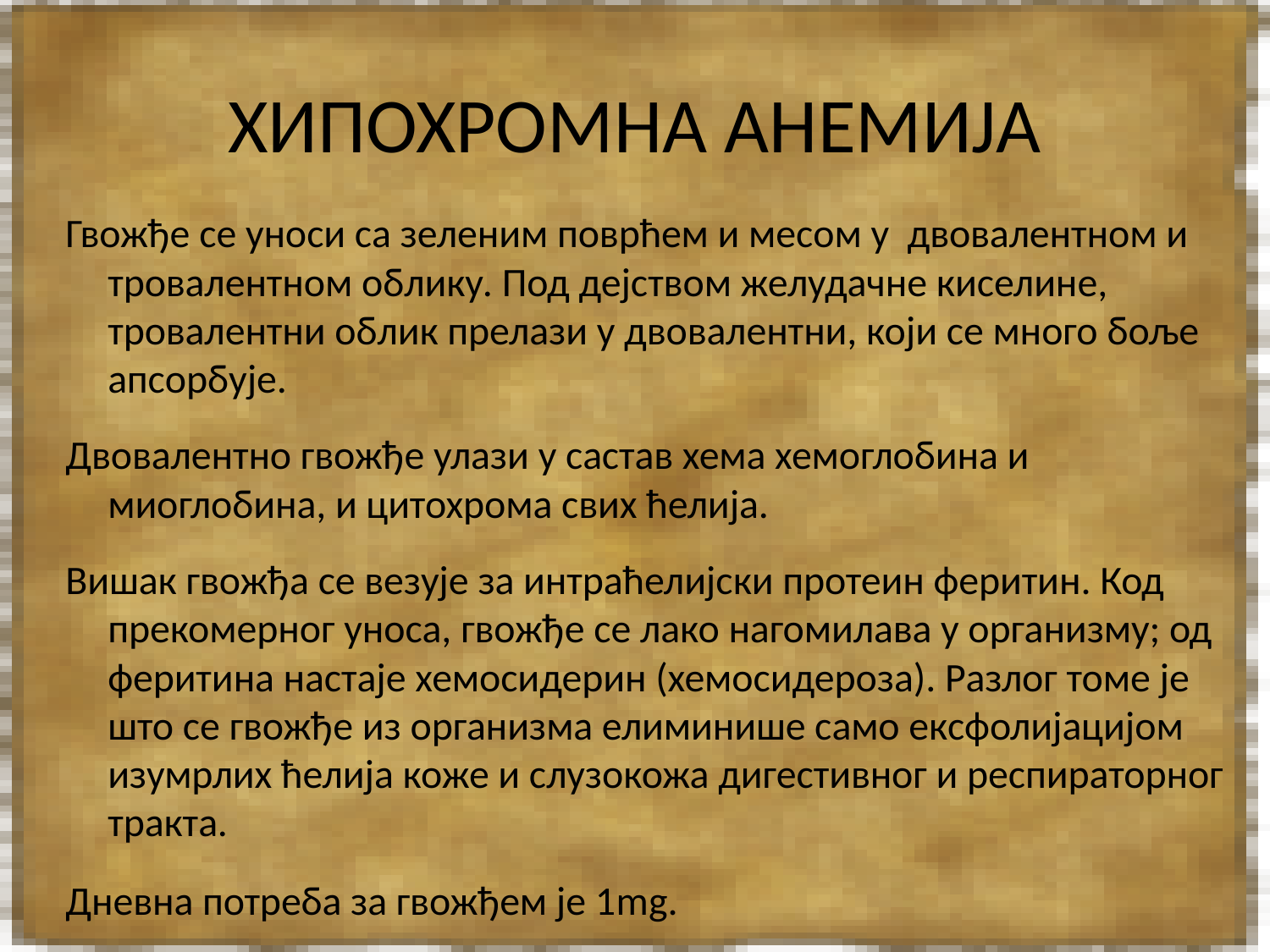

# ХИПОХРОМНА АНЕМИЈА
Гвожђе се уноси са зеленим поврћем и месом у  двовалентном и тровалентном облику. Под дејством желудачне киселине, тровалентни облик прелази у двовалентни, који се много боље апсорбује.

Двовалентно гвожђе улази у састав хема хемоглобина и миоглобина, и цитохрома свих ћелија.

Вишак гвожђа се везује за интраћелијски протеин феритин. Код прекомерног уноса, гвожђе се лако нагомилава у организму; од феритина настаје хемосидерин (хемосидероза). Разлог томе је што се гвожђе из организма елиминише само ексфолијацијом изумрлих ћелија коже и слузокожа дигестивног и респираторног тракта.

Дневна потреба за гвожђем је 1mg.